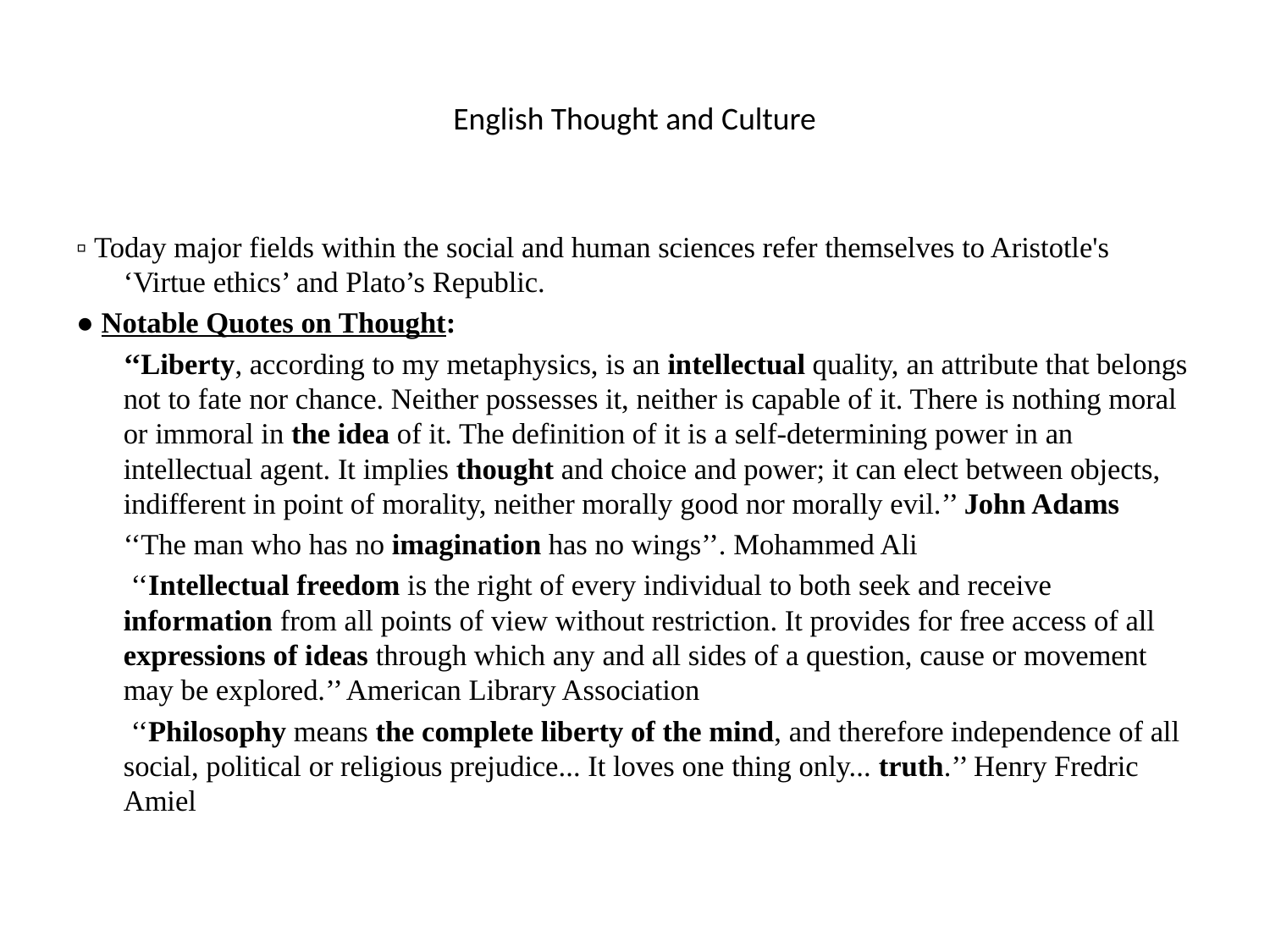

# English Thought and Culture
▫ Today major fields within the social and human sciences refer themselves to Aristotle's ‘Virtue ethics’ and Plato’s Republic.
● Notable Quotes on Thought:
	‘‘Liberty, according to my metaphysics, is an intellectual quality, an attribute that belongs not to fate nor chance. Neither possesses it, neither is capable of it. There is nothing moral or immoral in the idea of it. The definition of it is a self-determining power in an intellectual agent. It implies thought and choice and power; it can elect between objects, indifferent in point of morality, neither morally good nor morally evil.’’ John Adams
    	‘‘The man who has no imagination has no wings’’. Mohammed Ali
	 ‘‘Intellectual freedom is the right of every individual to both seek and receive information from all points of view without restriction. It provides for free access of all expressions of ideas through which any and all sides of a question, cause or movement may be explored.’’ American Library Association
	 ‘‘Philosophy means the complete liberty of the mind, and therefore independence of all social, political or religious prejudice... It loves one thing only... truth.’’ Henry Fredric Amiel